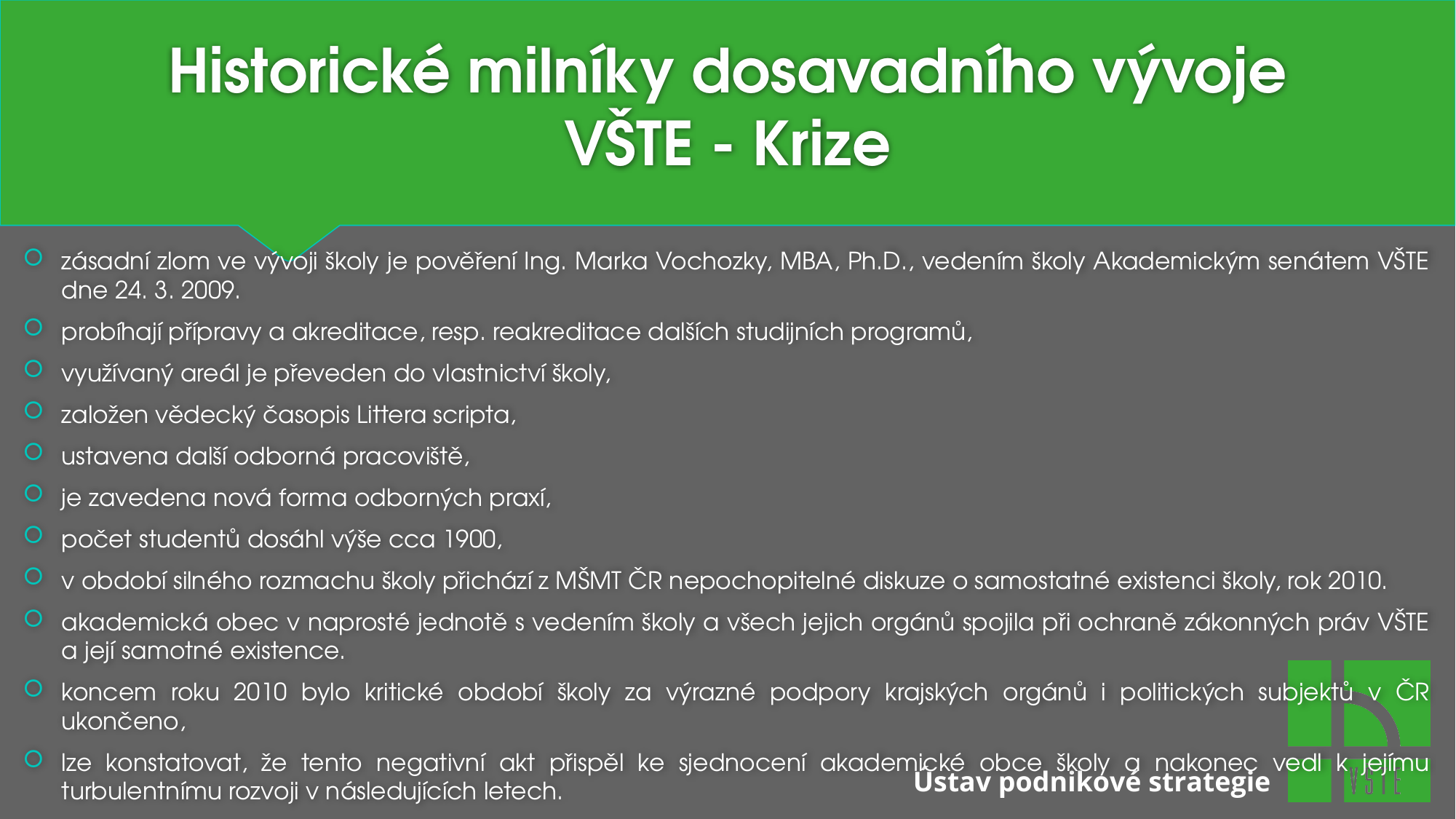

# Historické milníky dosavadního vývoje VŠTE - Krize
zásadní zlom ve vývoji školy je pověření Ing. Marka Vochozky, MBA, Ph.D., vedením školy Akademickým senátem VŠTE dne 24. 3. 2009.
probíhají přípravy a akreditace, resp. reakreditace dalších studijních programů,
využívaný areál je převeden do vlastnictví školy,
založen vědecký časopis Littera scripta,
ustavena další odborná pracoviště,
je zavedena nová forma odborných praxí,
počet studentů dosáhl výše cca 1900,
v období silného rozmachu školy přichází z MŠMT ČR nepochopitelné diskuze o samostatné existenci školy, rok 2010.
akademická obec v naprosté jednotě s vedením školy a všech jejich orgánů spojila při ochraně zákonných práv VŠTE a její samotné existence.
koncem roku 2010 bylo kritické období školy za výrazné podpory krajských orgánů i politických subjektů v ČR ukončeno,
lze konstatovat, že tento negativní akt přispěl ke sjednocení akademické obce školy a nakonec vedl k jejímu turbulentnímu rozvoji v následujících letech.